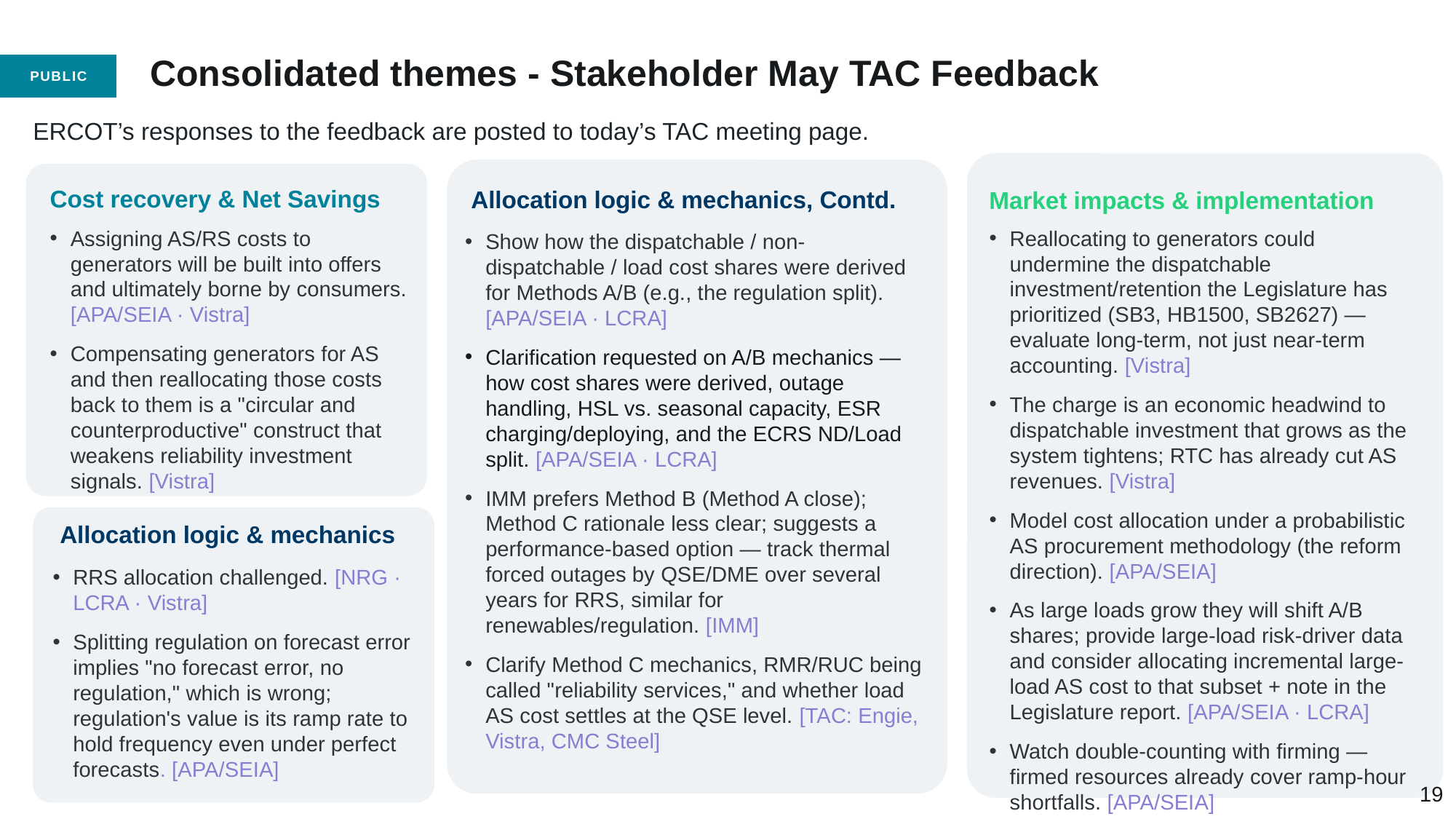

# Consolidated themes - Stakeholder May TAC Feedback
ERCOT’s responses to the feedback are posted to today’s TAC meeting page.

Cost recovery & Net Savings
Allocation logic & mechanics, Contd.
Market impacts & implementation
Assigning AS/RS costs to generators will be built into offers and ultimately borne by consumers. [APA/SEIA · Vistra]
Compensating generators for AS and then reallocating those costs back to them is a "circular and counterproductive" construct that weakens reliability investment signals. [Vistra]
Reallocating to generators could undermine the dispatchable investment/retention the Legislature has prioritized (SB3, HB1500, SB2627) — evaluate long-term, not just near-term accounting. [Vistra]
The charge is an economic headwind to dispatchable investment that grows as the system tightens; RTC has already cut AS revenues. [Vistra]
Model cost allocation under a probabilistic AS procurement methodology (the reform direction). [APA/SEIA]
As large loads grow they will shift A/B shares; provide large-load risk-driver data and consider allocating incremental large-load AS cost to that subset + note in the Legislature report. [APA/SEIA · LCRA]
Watch double-counting with firming — firmed resources already cover ramp-hour shortfalls. [APA/SEIA]
Show how the dispatchable / non-dispatchable / load cost shares were derived for Methods A/B (e.g., the regulation split). [APA/SEIA · LCRA]
Clarification requested on A/B mechanics — how cost shares were derived, outage handling, HSL vs. seasonal capacity, ESR charging/deploying, and the ECRS ND/Load split. [APA/SEIA · LCRA]
IMM prefers Method B (Method A close); Method C rationale less clear; suggests a performance-based option — track thermal forced outages by QSE/DME over several years for RRS, similar for renewables/regulation. [IMM]
Clarify Method C mechanics, RMR/RUC being called "reliability services," and whether load AS cost settles at the QSE level. [TAC: Engie, Vistra, CMC Steel]

Allocation logic & mechanics
RRS allocation challenged. [NRG · LCRA · Vistra]
Splitting regulation on forecast error implies "no forecast error, no regulation," which is wrong; regulation's value is its ramp rate to hold frequency even under perfect forecasts. [APA/SEIA]
19
19